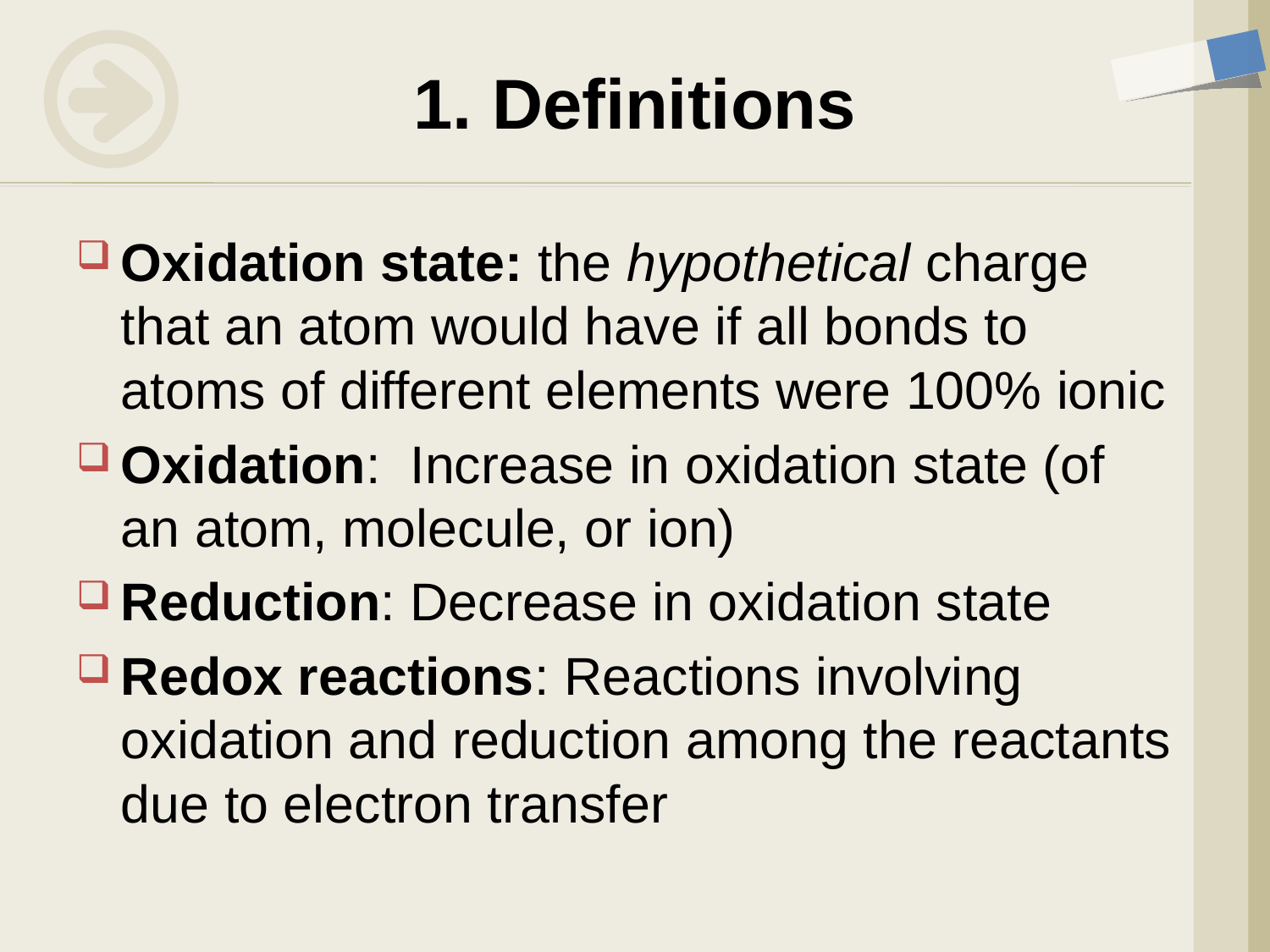

# 1. Definitions
Oxidation state: the hypothetical charge that an atom would have if all bonds to atoms of different elements were 100% ionic
Oxidation:  Increase in oxidation state (of an atom, molecule, or ion)
Reduction: Decrease in oxidation state
Redox reactions: Reactions involving oxidation and reduction among the reactants due to electron transfer